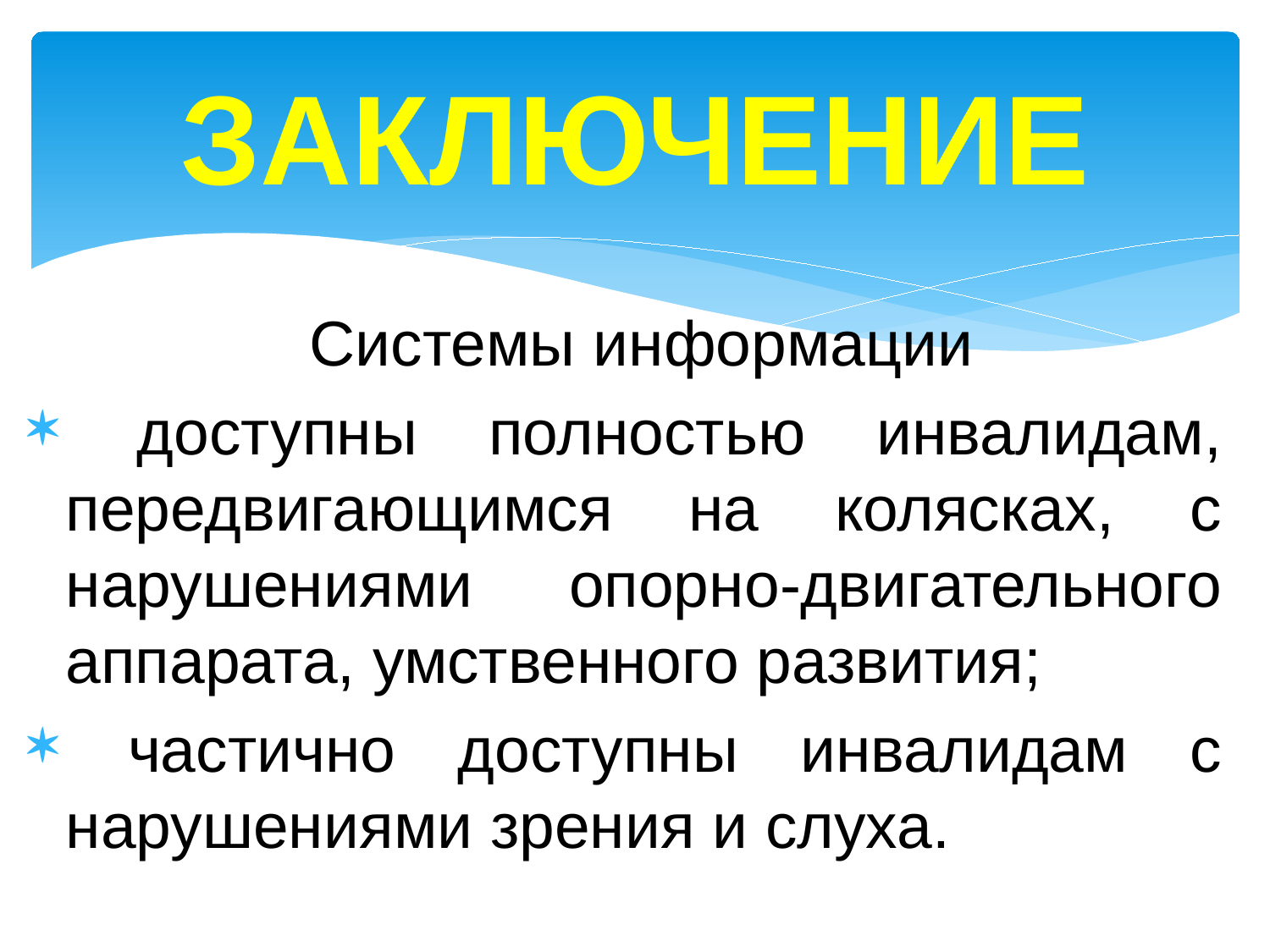

# ЗАКЛЮЧЕНИЕ
                  Системы информации
 доступны полностью инвалидам, передвигающимся на колясках, с нарушениями опорно-двигательного аппарата, умственного развития;
 частично доступны инвалидам с нарушениями зрения и слуха.